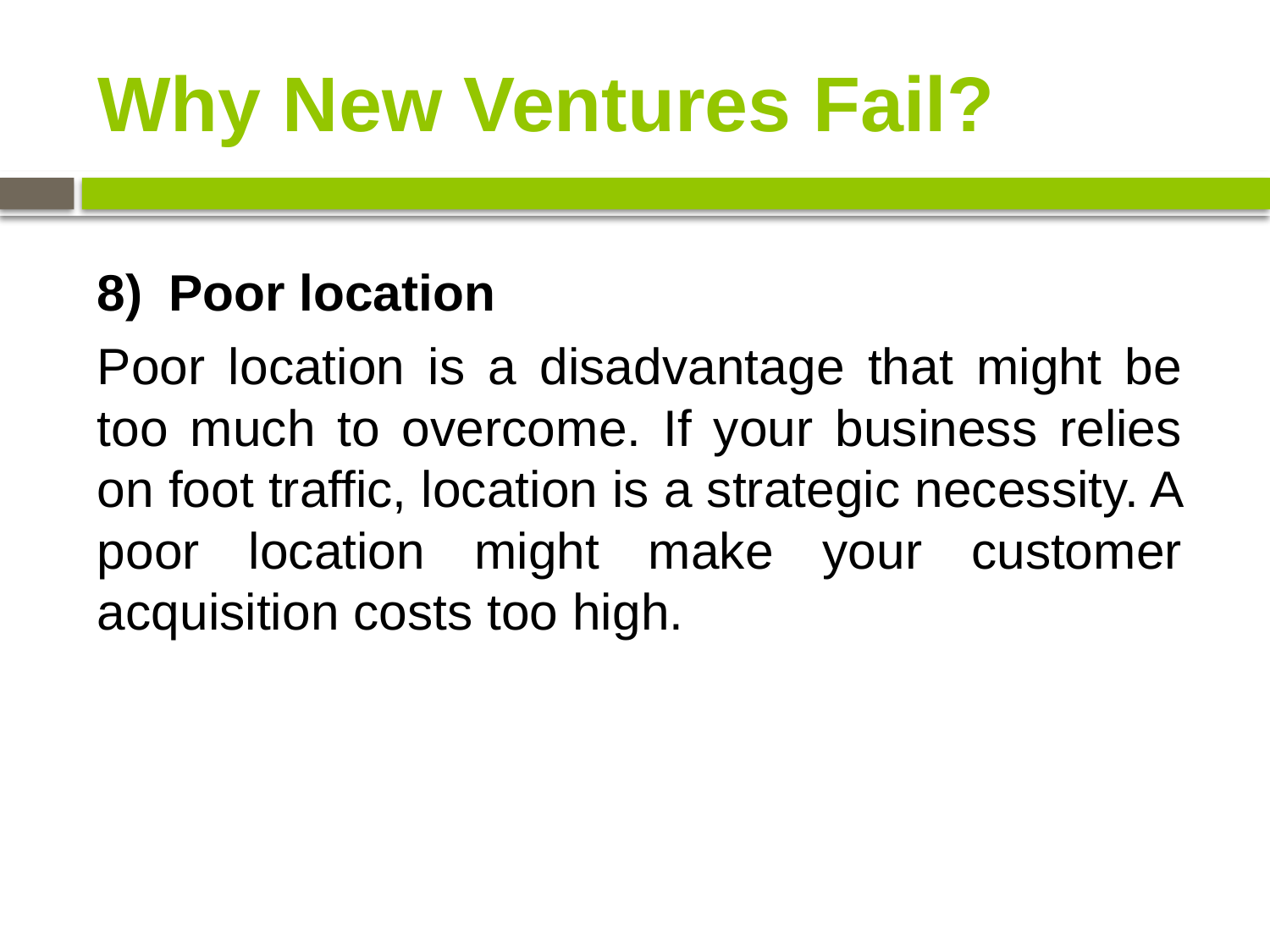

# Why New Ventures Fail?
Poor location
Poor location is a disadvantage that might be too much to overcome. If your business relies on foot traffic, location is a strategic necessity. A poor location might make your customer acquisition costs too high.